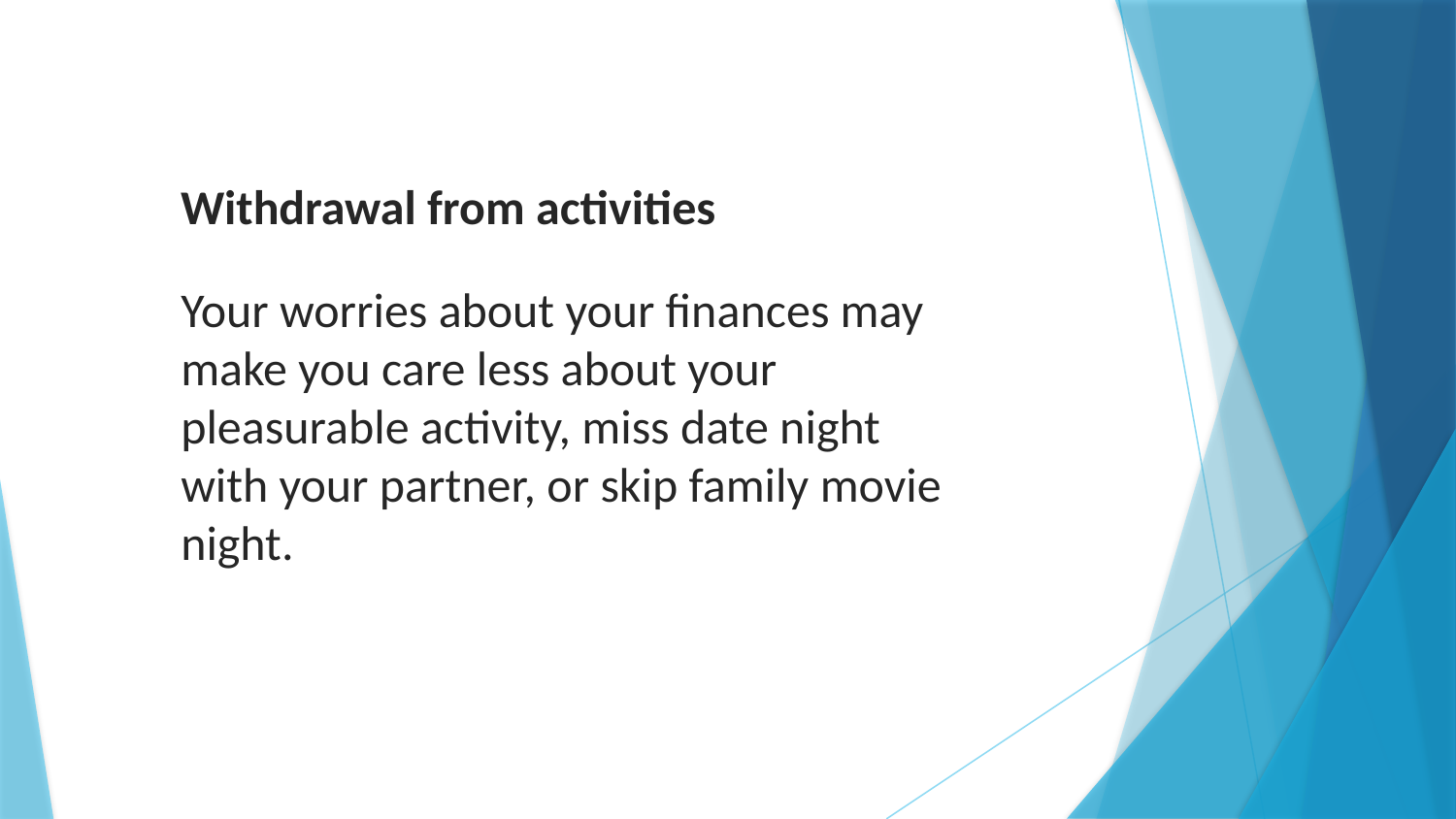

Withdrawal from activities
Your worries about your finances may make you care less about your pleasurable activity, miss date night with your partner, or skip family movie night.